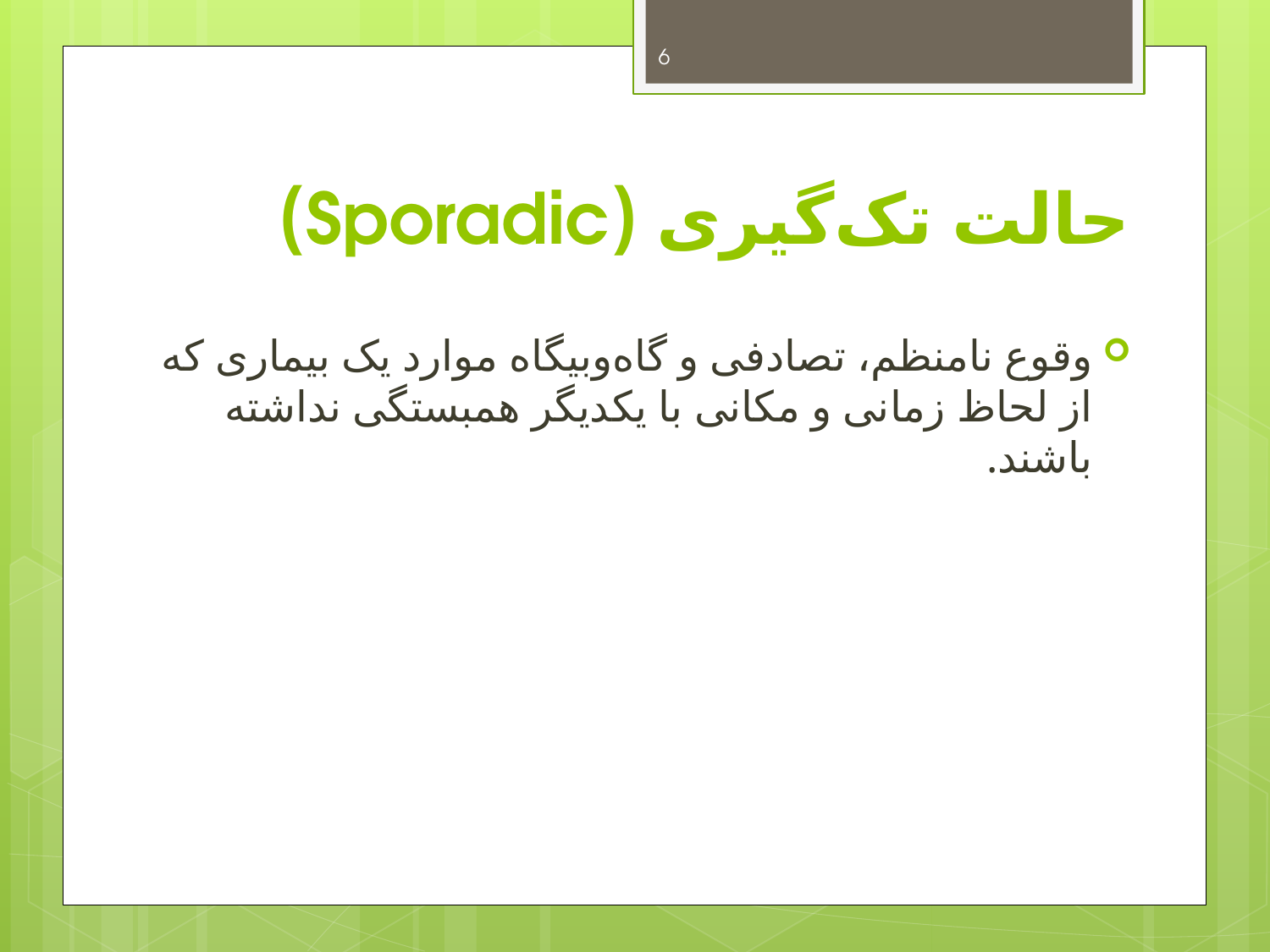

6
# حالت تک‌گیری (Sporadic)
وقوع نامنظم، تصادفی و گاه‌و‌بیگاه موارد یک بیماری که از لحاظ زمانی و مکانی با یکدیگر همبستگی نداشته باشند.